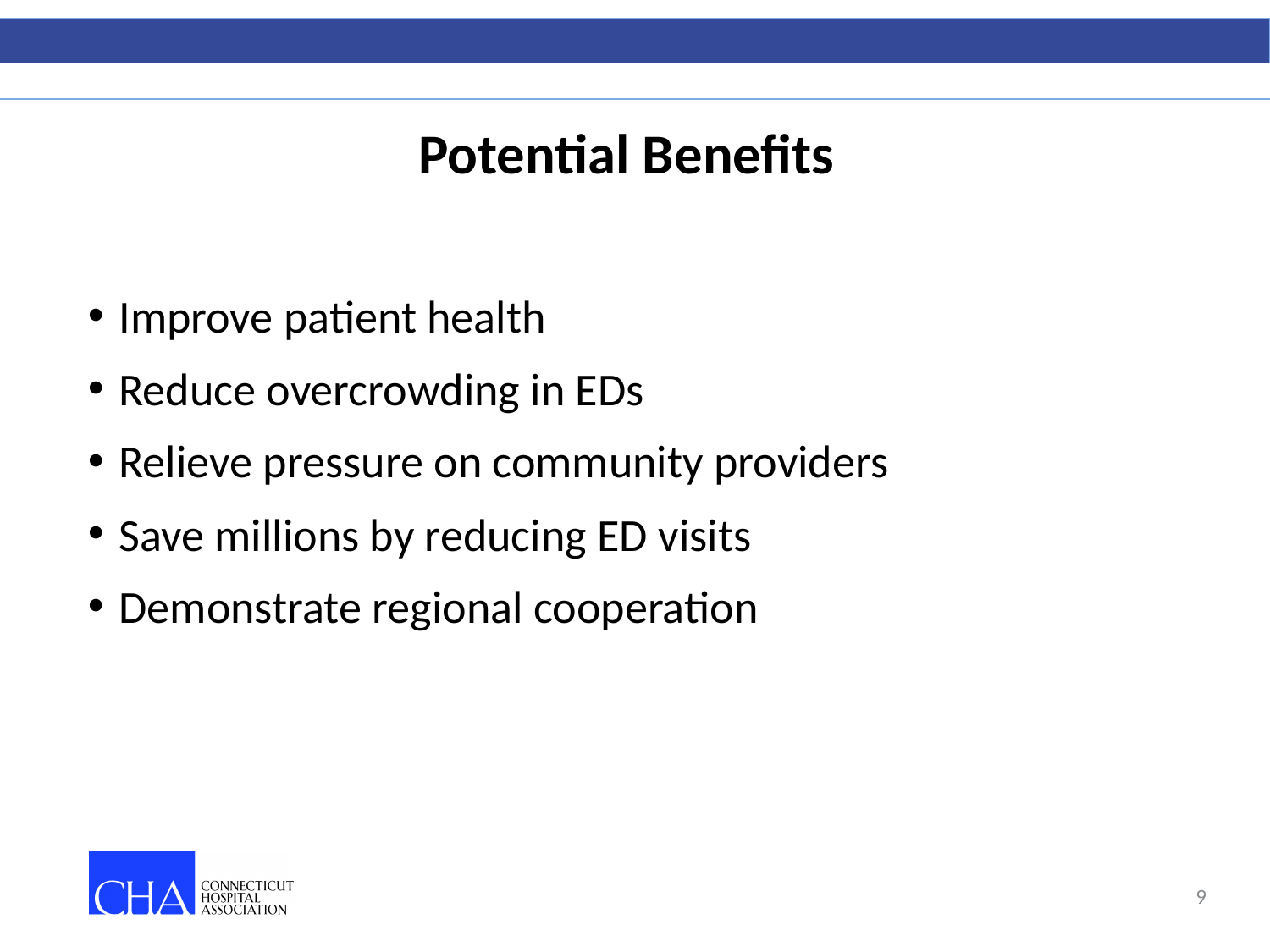

# Potential Benefits
Improve patient health
Reduce overcrowding in EDs
Relieve pressure on community providers
Save millions by reducing ED visits
Demonstrate regional cooperation